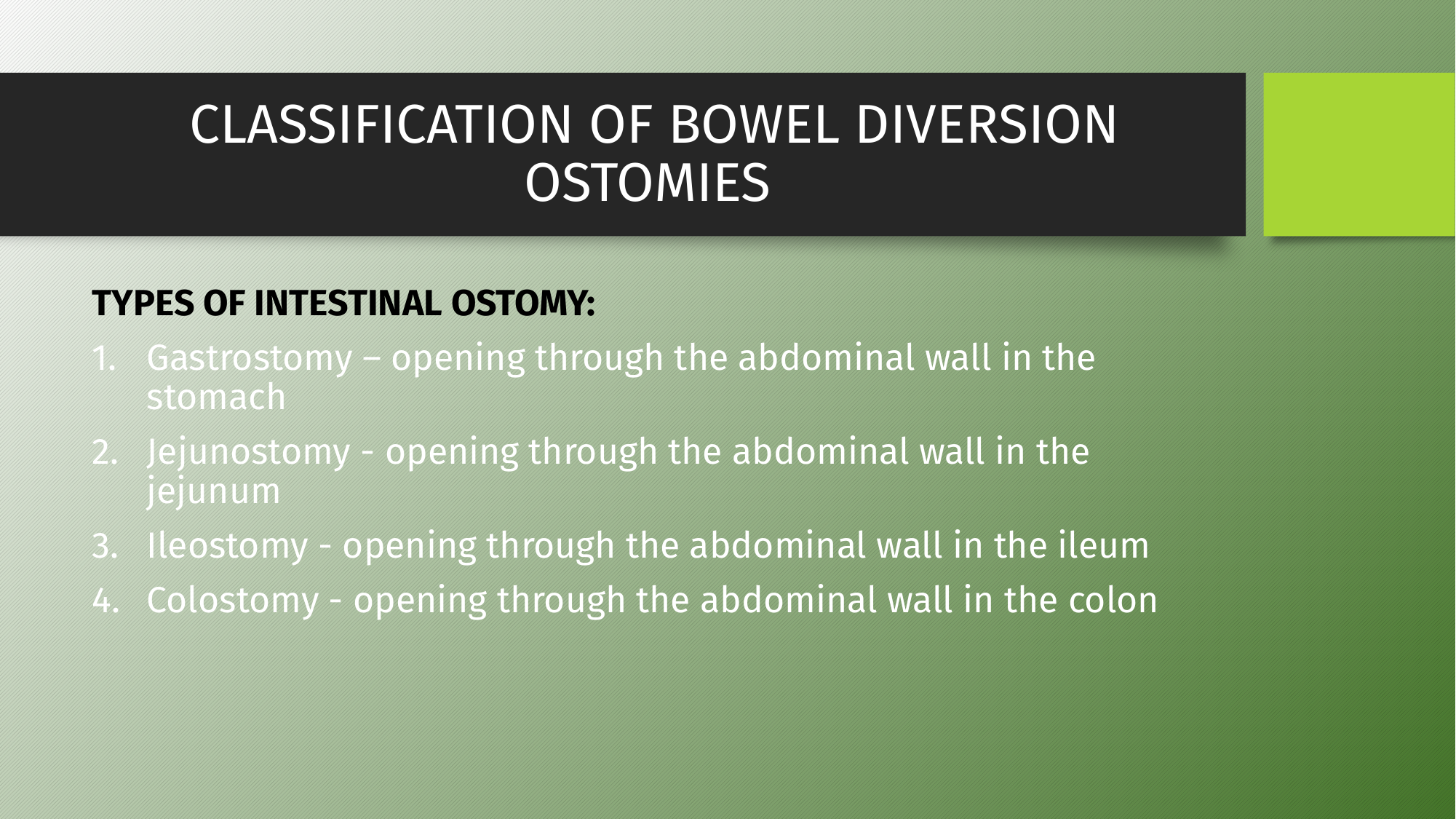

# CLASSIFICATION OF BOWEL DIVERSION OSTOMIES
TYPES OF INTESTINAL OSTOMY:
Gastrostomy – opening through the abdominal wall in the stomach
Jejunostomy - opening through the abdominal wall in the jejunum
Ileostomy - opening through the abdominal wall in the ileum
Colostomy - opening through the abdominal wall in the colon